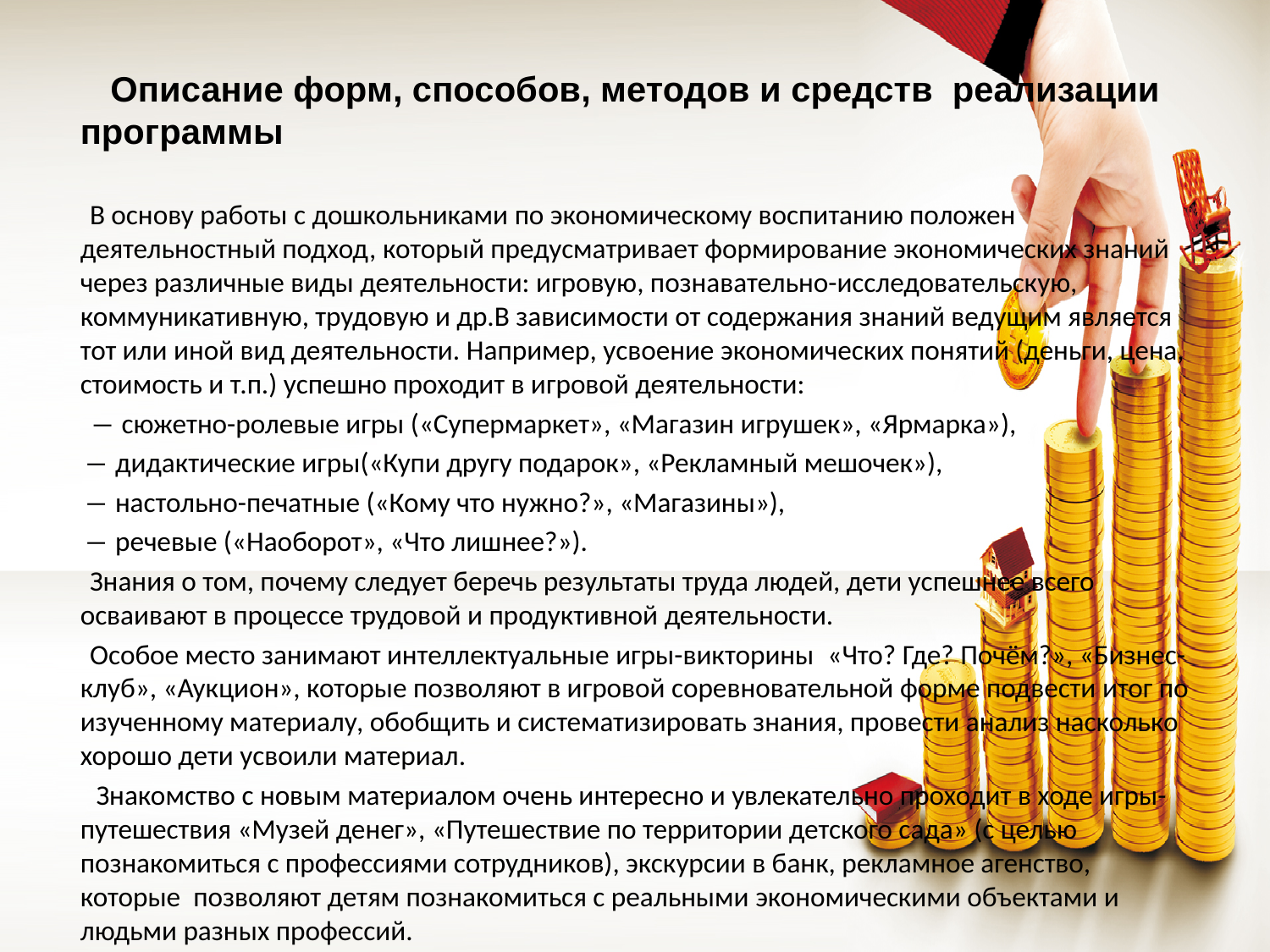

Описание форм, способов, методов и средств  реализации программы

         В основу работы с дошкольниками по экономическому воспитанию положен деятельностный подход, который предусматривает формирование экономических знаний через различные виды деятельности: игровую, познавательно-исследовательскую, коммуникативную, трудовую и др.В зависимости от содержания знаний ведущим является тот или иной вид деятельности. Например, усвоение экономических понятий (деньги, цена, стоимость и т.п.) успешно проходит в игровой деятельности:
         ― сюжетно-ролевые игры («Супермаркет», «Магазин игрушек», «Ярмарка»),
        ― дидактические игры(«Купи другу подарок», «Рекламный мешочек»),
        ― настольно-печатные («Кому что нужно?», «Магазины»),
        ― речевые («Наоборот», «Что лишнее?»).
         Знания о том, почему следует беречь результаты труда людей, дети успешнее всего осваивают в процессе трудовой и продуктивной деятельности.
         Особое место занимают интеллектуальные игры-викторины  «Что? Где? Почём?», «Бизнес-клуб», «Аукцион», которые позволяют в игровой соревновательной форме подвести итог по изученному материалу, обобщить и систематизировать знания, провести анализ насколько хорошо дети усвоили материал.
          Знакомство с новым материалом очень интересно и увлекательно проходит в ходе игры-путешествия «Музей денег», «Путешествие по территории детского сада» (с целью познакомиться с профессиями сотрудников), экскурсии в банк, рекламное агенство, которые  позволяют детям познакомиться с реальными экономическими объектами и людьми разных профессий.

#